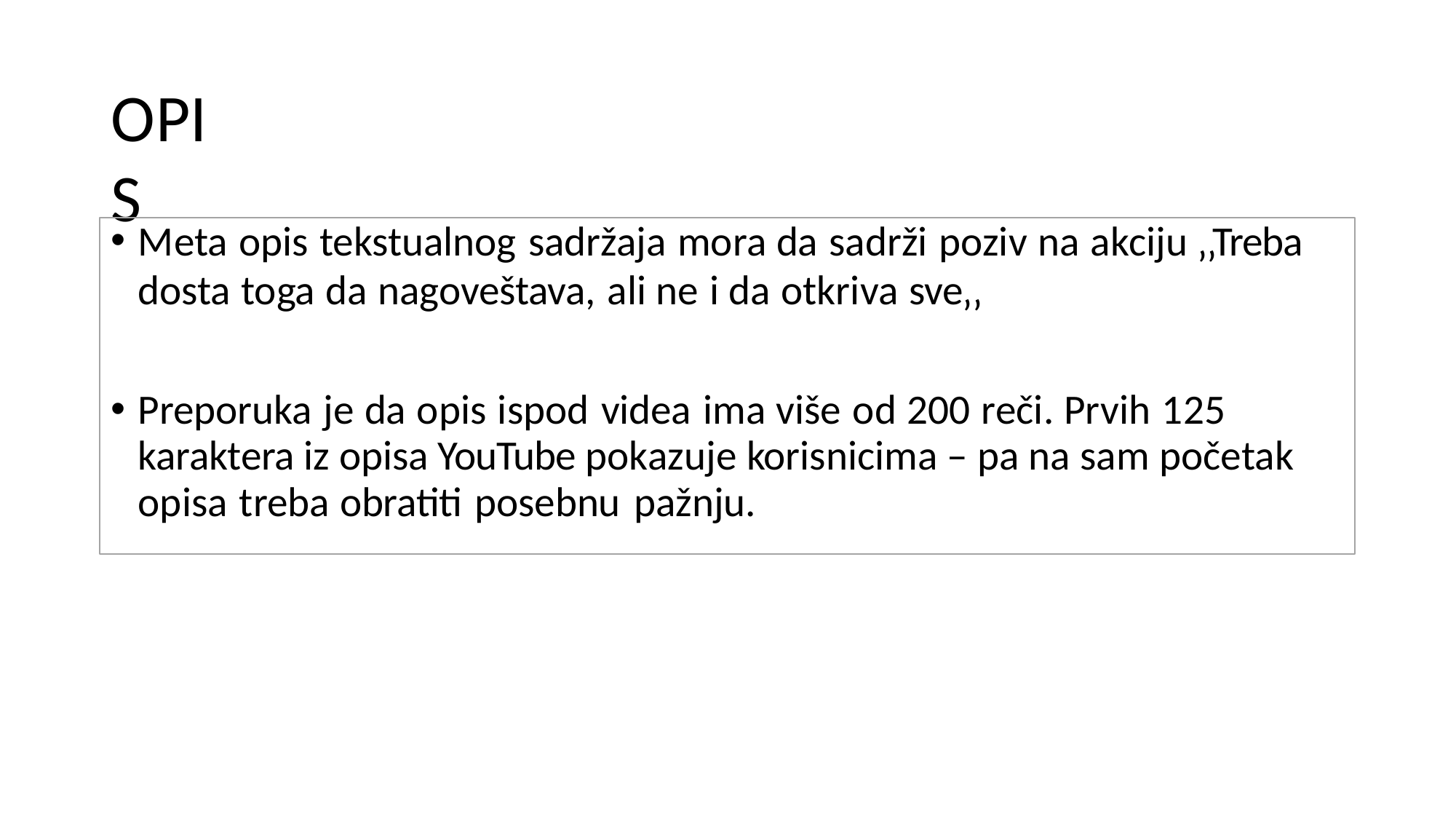

# OPIS
Meta opis tekstualnog sadržaja mora da sadrži poziv na akciju ‚‚Treba
dosta toga da nagoveštava, ali ne i da otkriva sve‚‚

Preporuka je da opis ispod videa ima više od 200 reči. Prvih 125  karaktera iz opisa YouTube pokazuje korisnicima – pa na sam početak  opisa treba obratiti posebnu pažnju.